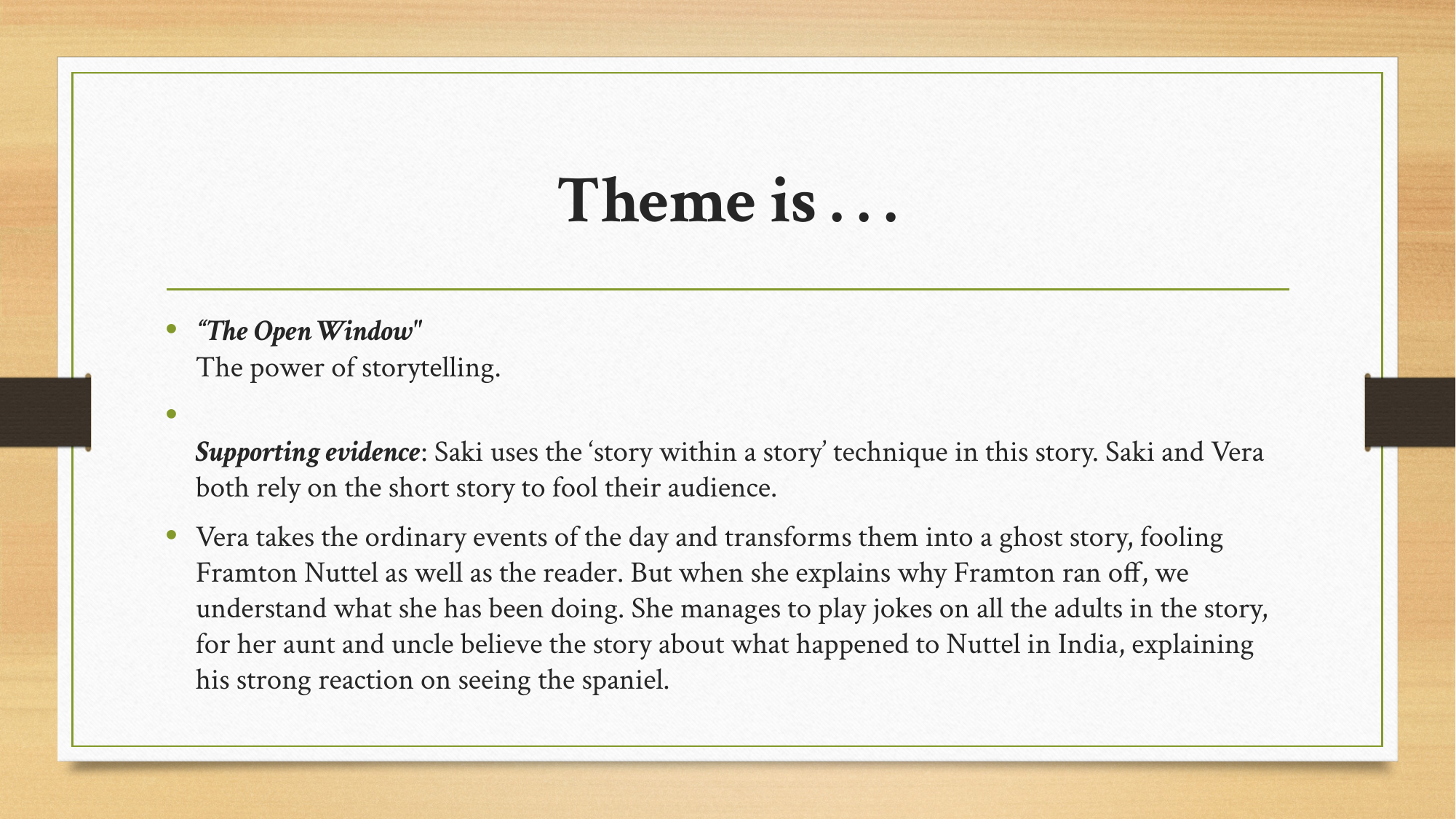

# Theme is . . .
“The Open Window"
The power of storytelling.
Supporting evidence: Saki uses the ‘story within a story’ technique in this story. Saki and Vera both rely on the short story to fool their audience.
Vera takes the ordinary events of the day and transforms them into a ghost story, fooling Framton Nuttel as well as the reader. But when she explains why Framton ran off, we understand what she has been doing. She manages to play jokes on all the adults in the story, for her aunt and uncle believe the story about what happened to Nuttel in India, explaining his strong reaction on seeing the spaniel.